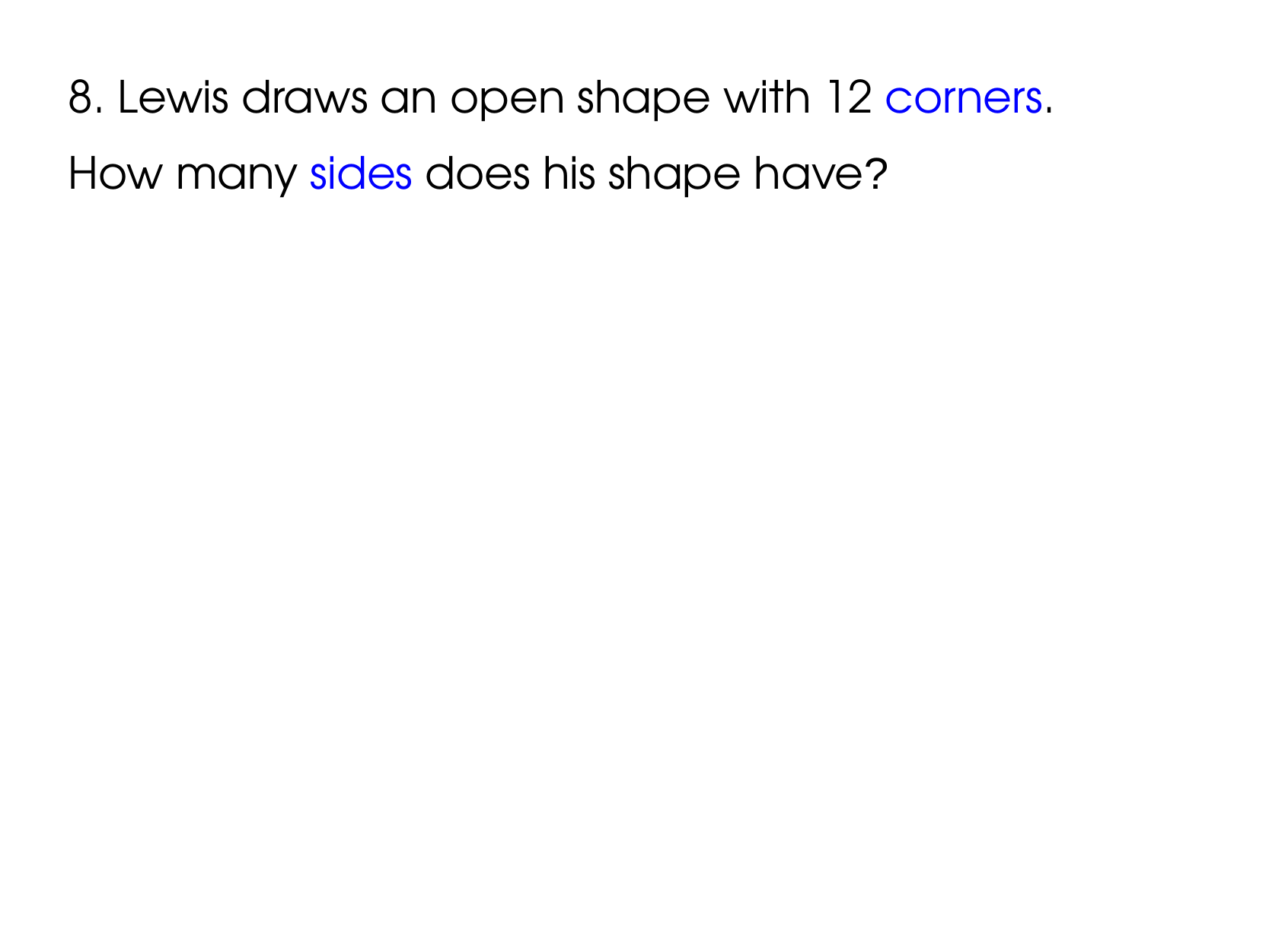

8. Lewis draws an open shape with 12 corners.
How many sides does his shape have?